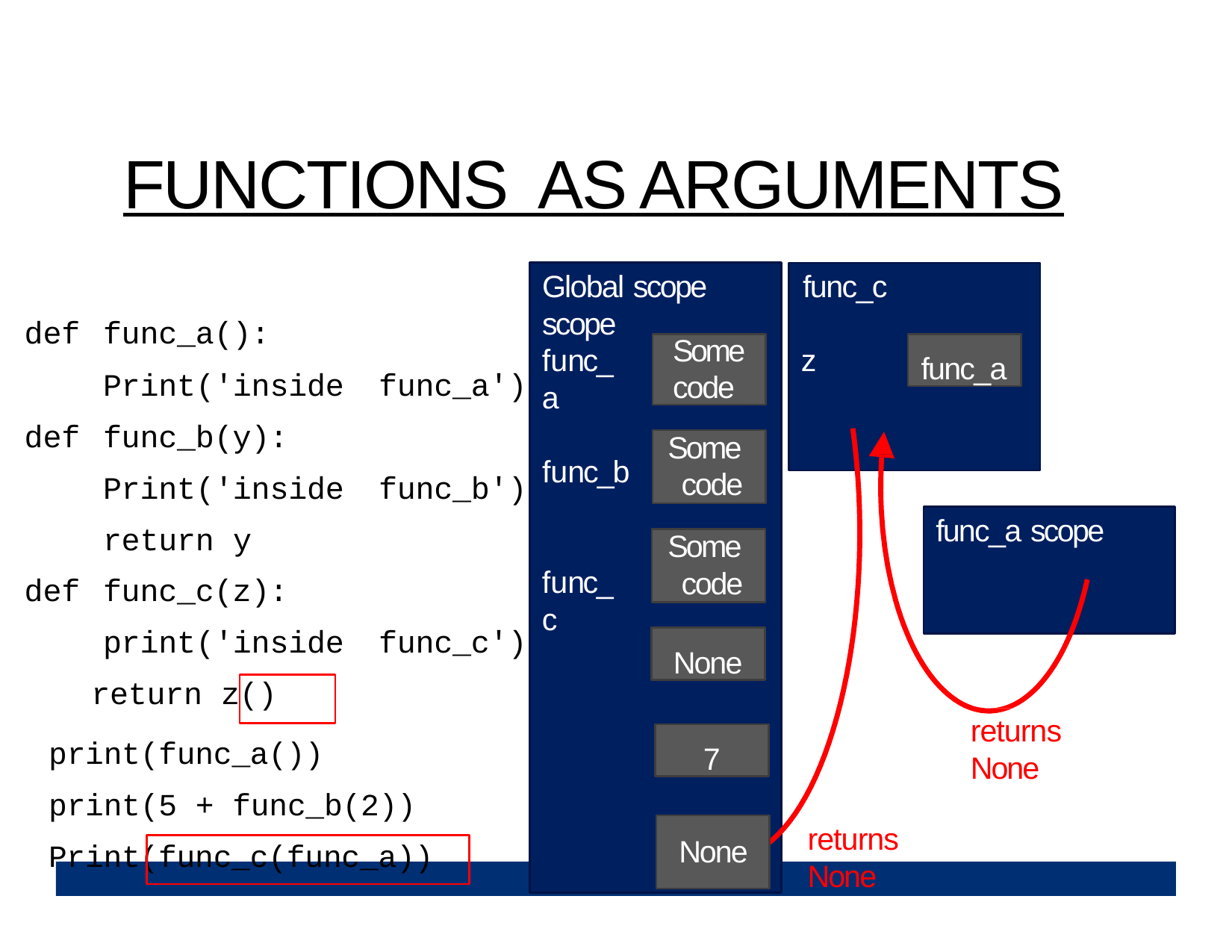

# FUNCTIONS  AS ARGUMENTS

Global scope	func_c scope
| def | func\_a(): |  |
| --- | --- | --- |
|  | Print('inside | func\_a') |
| def | func\_b(y): |  |
|  | Print('inside | func\_b') |
|  | return y |  |
| def | func\_c(z): |  |
|  | print('inside | func\_c') |
| return z() |  |  |
Some
code
func_a
func_a
z
Some  code

func_b

func_a scope
Some  code

func_c
None

returns None
print(func_a())  print(5 + func_b(2))
7

returns None
None
Print(func_c(func_a))

6.0001 LECTURE 4